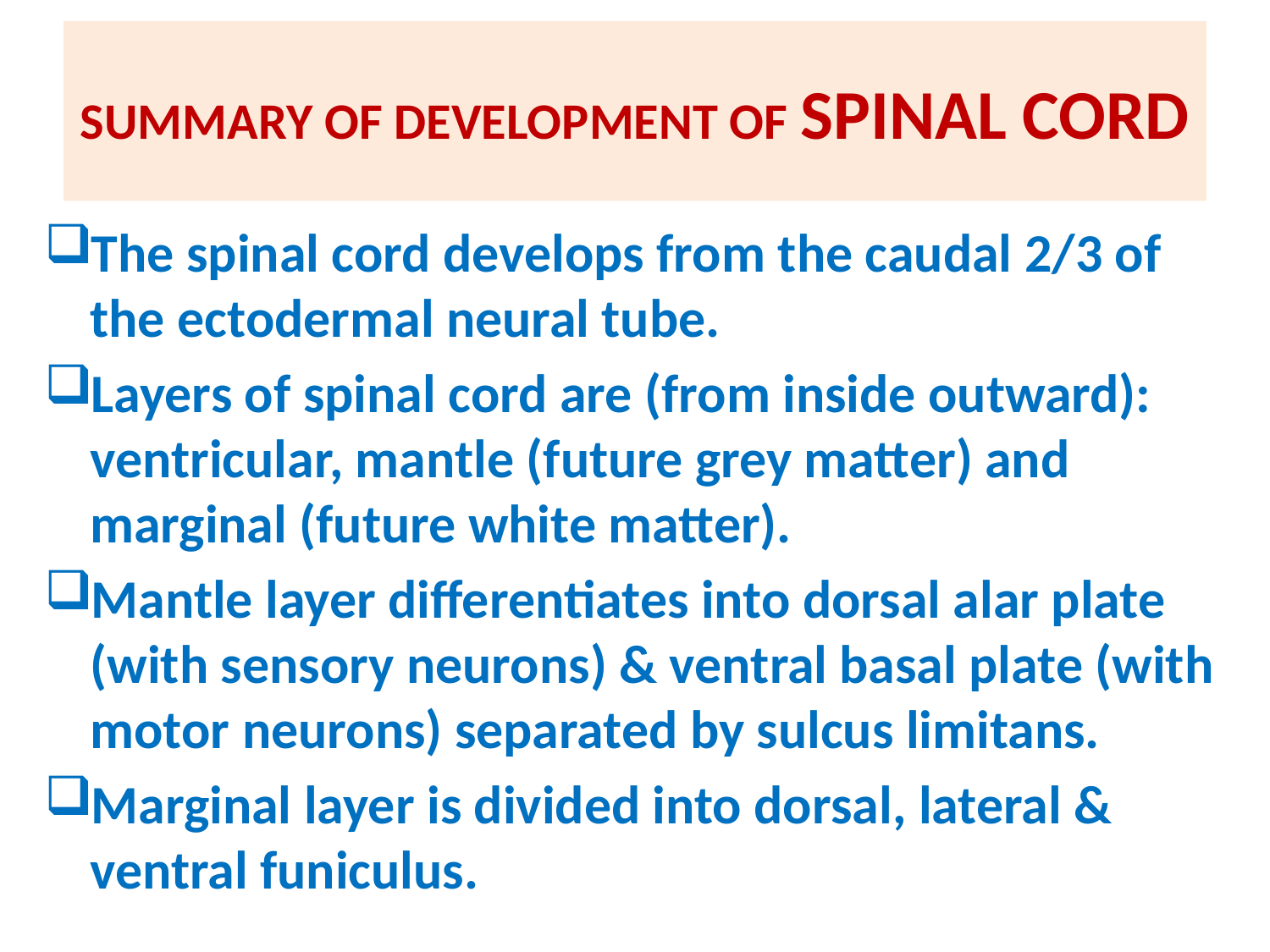

# SUMMARY OF DEVELOPMENT OF SPINAL CORD
The spinal cord develops from the caudal 2/3 of the ectodermal neural tube.
Layers of spinal cord are (from inside outward): ventricular, mantle (future grey matter) and marginal (future white matter).
Mantle layer differentiates into dorsal alar plate (with sensory neurons) & ventral basal plate (with motor neurons) separated by sulcus limitans.
Marginal layer is divided into dorsal, lateral & ventral funiculus.